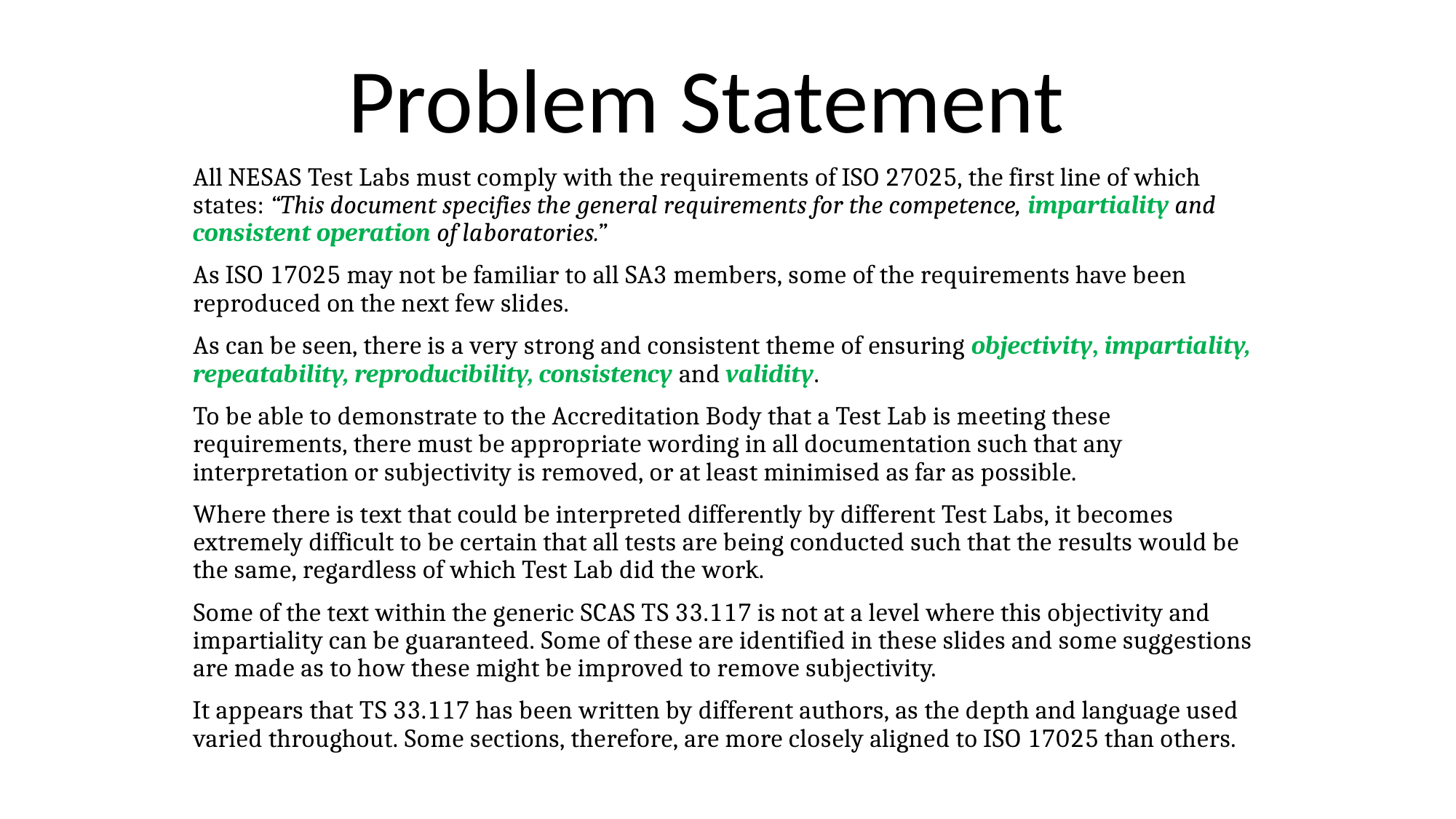

# Problem Statement
All NESAS Test Labs must comply with the requirements of ISO 27025, the first line of which states: “This document specifies the general requirements for the competence, impartiality and consistent operation of laboratories.”
As ISO 17025 may not be familiar to all SA3 members, some of the requirements have been reproduced on the next few slides.
As can be seen, there is a very strong and consistent theme of ensuring objectivity, impartiality, repeatability, reproducibility, consistency and validity.
To be able to demonstrate to the Accreditation Body that a Test Lab is meeting these requirements, there must be appropriate wording in all documentation such that any interpretation or subjectivity is removed, or at least minimised as far as possible.
Where there is text that could be interpreted differently by different Test Labs, it becomes extremely difficult to be certain that all tests are being conducted such that the results would be the same, regardless of which Test Lab did the work.
Some of the text within the generic SCAS TS 33.117 is not at a level where this objectivity and impartiality can be guaranteed. Some of these are identified in these slides and some suggestions are made as to how these might be improved to remove subjectivity.
It appears that TS 33.117 has been written by different authors, as the depth and language used varied throughout. Some sections, therefore, are more closely aligned to ISO 17025 than others.